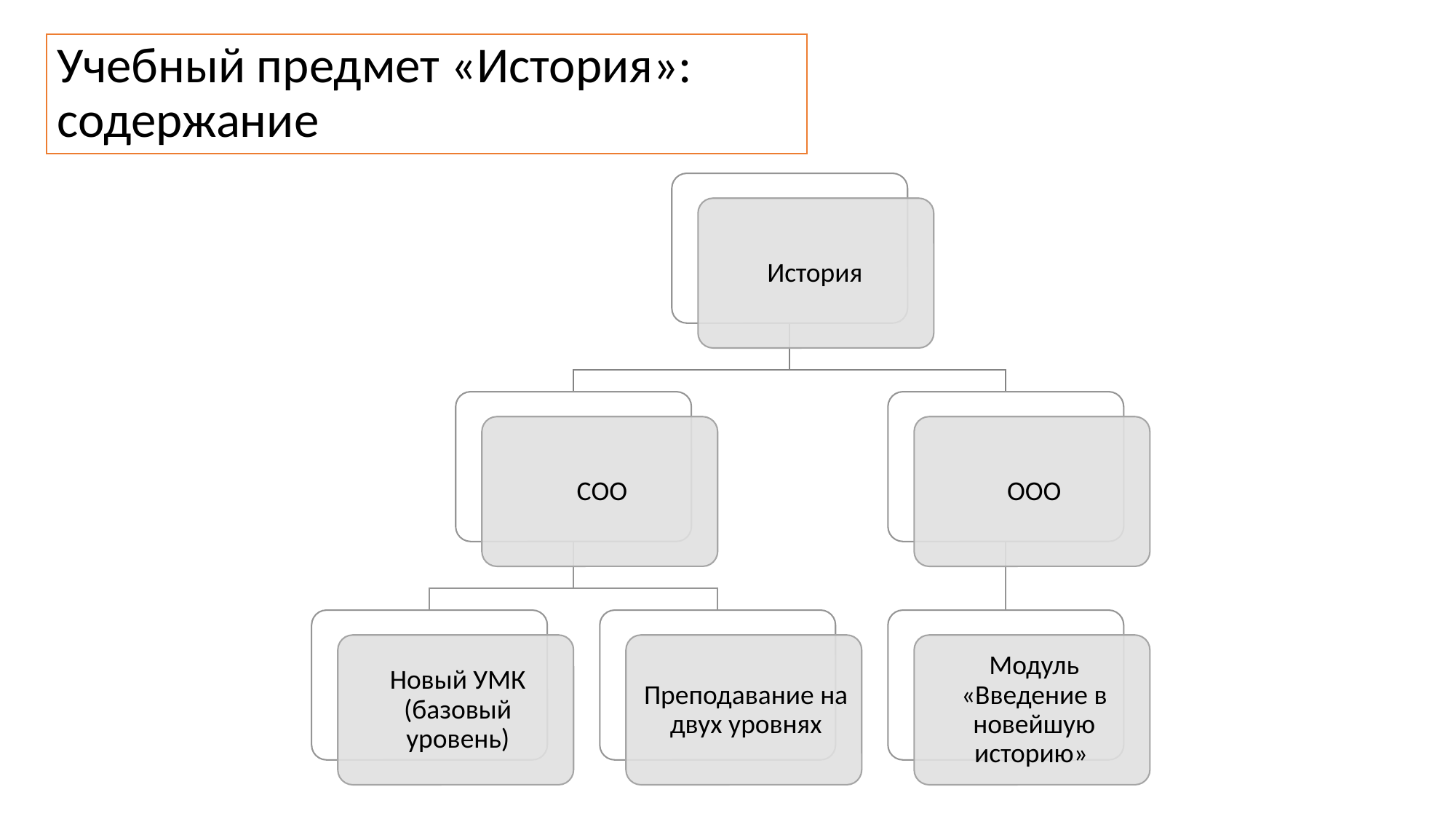

# Учебный предмет «История»: содержание
История
СОО
Новый УМК (базовый уровень)
Преподавание на двух уровнях
ООО
Модуль «Введение в новейшую историю»